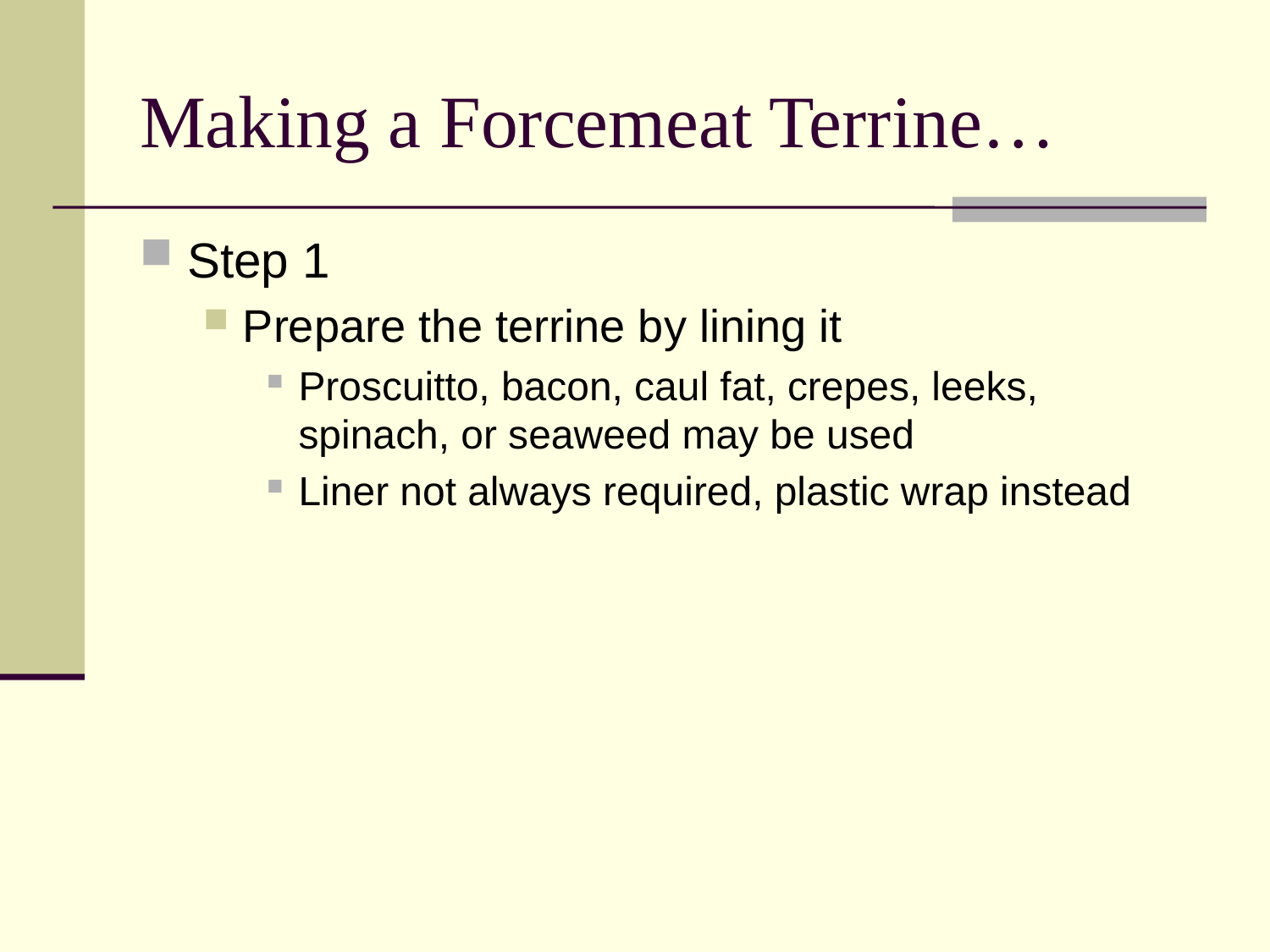

# Making a Forcemeat Terrine…
Step 1
Prepare the terrine by lining it
Proscuitto, bacon, caul fat, crepes, leeks, spinach, or seaweed may be used
Liner not always required, plastic wrap instead